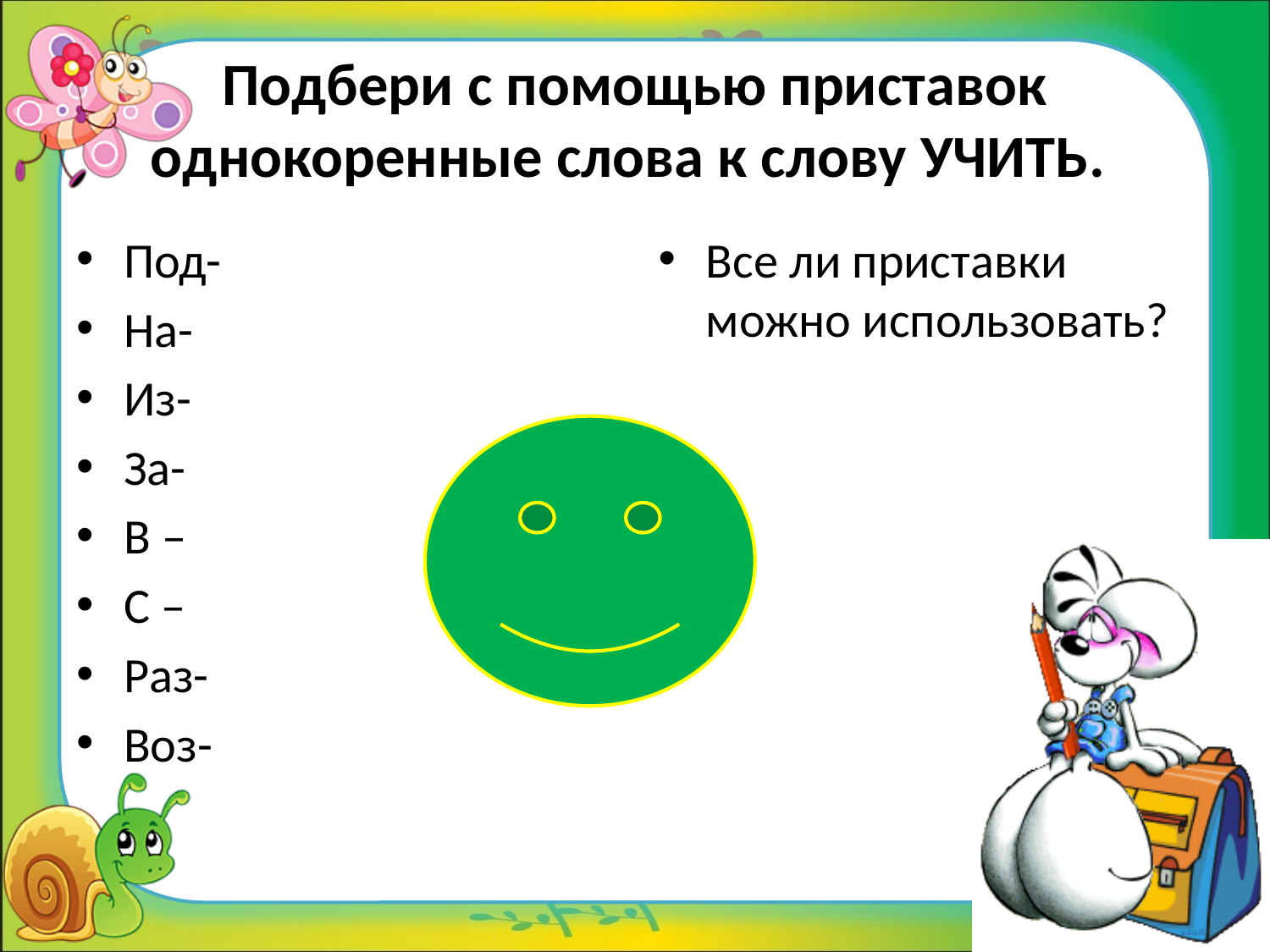

# Подбери с помощью приставок однокоренные слова к слову УЧИТЬ.
Под-
На-
Из-
За-
В –
С –
Раз-
Воз-
Все ли приставки можно использовать?